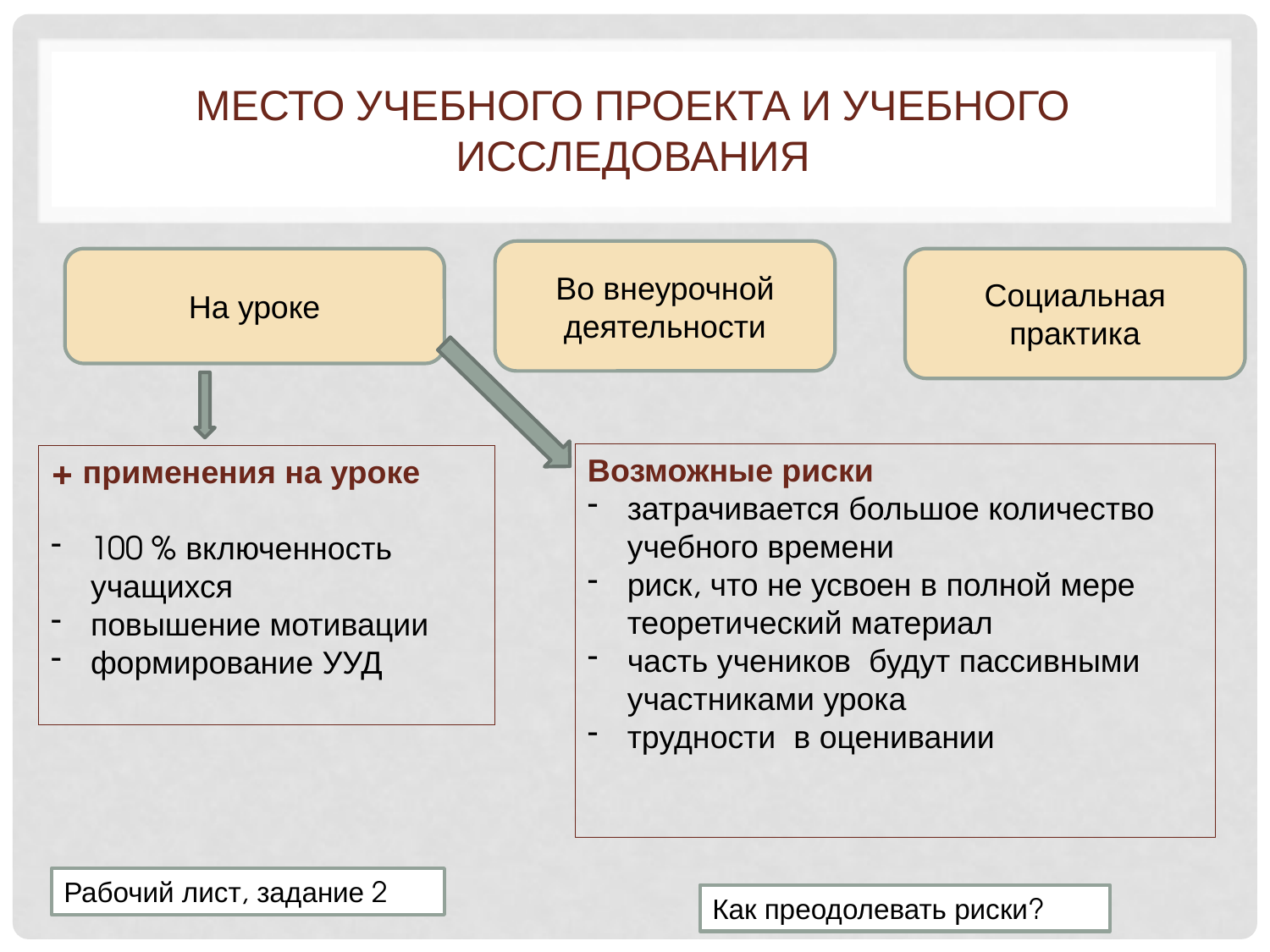

# Место учебного проекта и учебного исследования
Во внеурочной деятельности
На уроке
Социальная практика

Возможные риски
затрачивается большое количество учебного времени
риск, что не усвоен в полной мере теоретический материал
часть учеников  будут пассивными участниками урока
трудности  в оценивании

+ применения на уроке

100 % включенность учащихся
повышение мотивации
формирование УУД

Рабочий лист, задание 2
Как преодолевать риски?